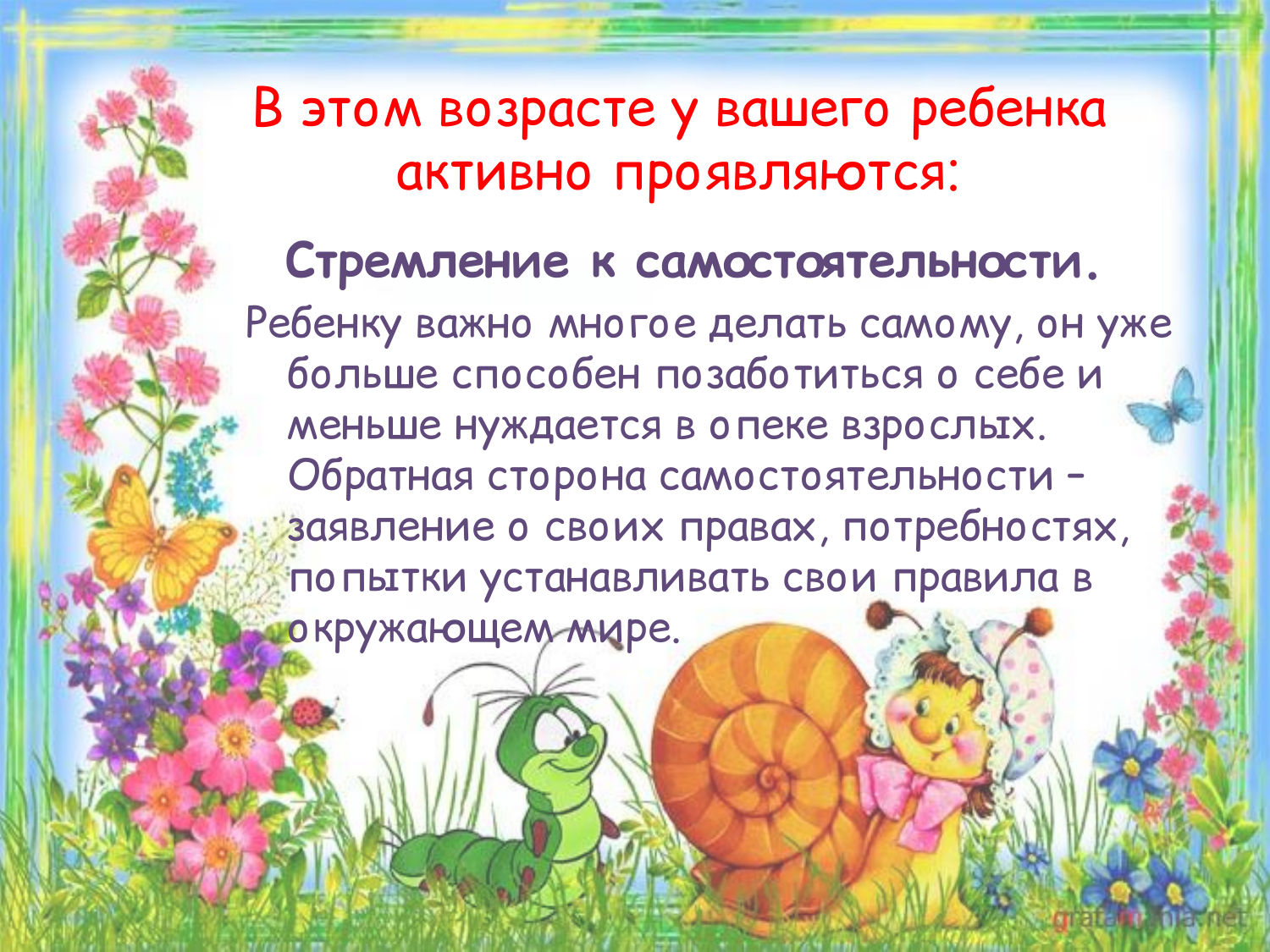

В этом возрасте у вашего ребенка активно проявляются:
Стремление к самостоятельности.
   Ребенку важно многое делать самому, он уже больше способен позаботиться о себе и меньше нуждается в опеке взрослых. Обратная сторона самостоятельности – заявление о своих правах, потребностях, попытки устанавливать свои правила в окружающем мире.